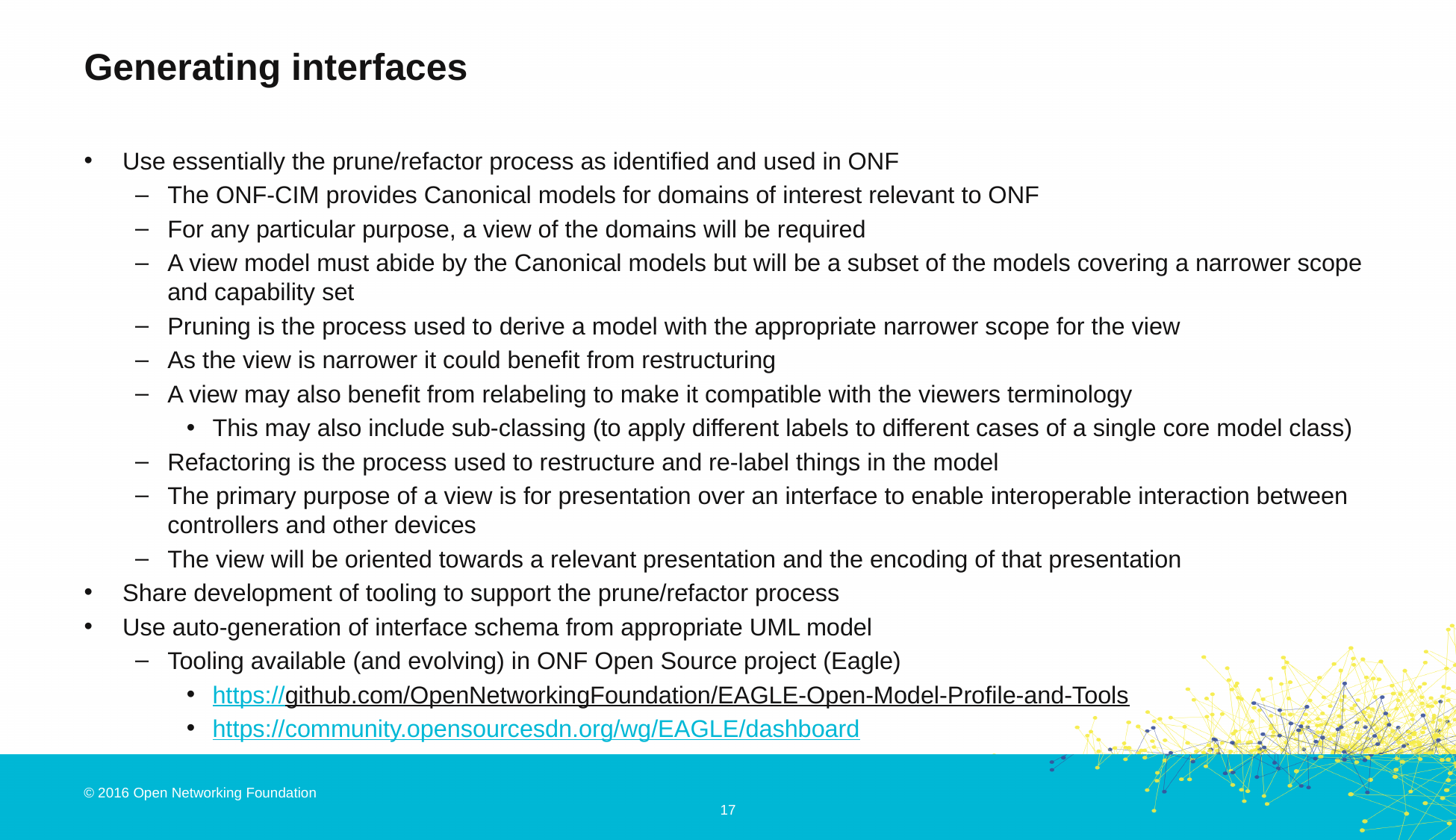

# Generating interfaces
Use essentially the prune/refactor process as identified and used in ONF
The ONF-CIM provides Canonical models for domains of interest relevant to ONF
For any particular purpose, a view of the domains will be required
A view model must abide by the Canonical models but will be a subset of the models covering a narrower scope and capability set
Pruning is the process used to derive a model with the appropriate narrower scope for the view
As the view is narrower it could benefit from restructuring
A view may also benefit from relabeling to make it compatible with the viewers terminology
This may also include sub-classing (to apply different labels to different cases of a single core model class)
Refactoring is the process used to restructure and re-label things in the model
The primary purpose of a view is for presentation over an interface to enable interoperable interaction between controllers and other devices
The view will be oriented towards a relevant presentation and the encoding of that presentation
Share development of tooling to support the prune/refactor process
Use auto-generation of interface schema from appropriate UML model
Tooling available (and evolving) in ONF Open Source project (Eagle)
https://github.com/OpenNetworkingFoundation/EAGLE-Open-Model-Profile-and-Tools
https://community.opensourcesdn.org/wg/EAGLE/dashboard

17